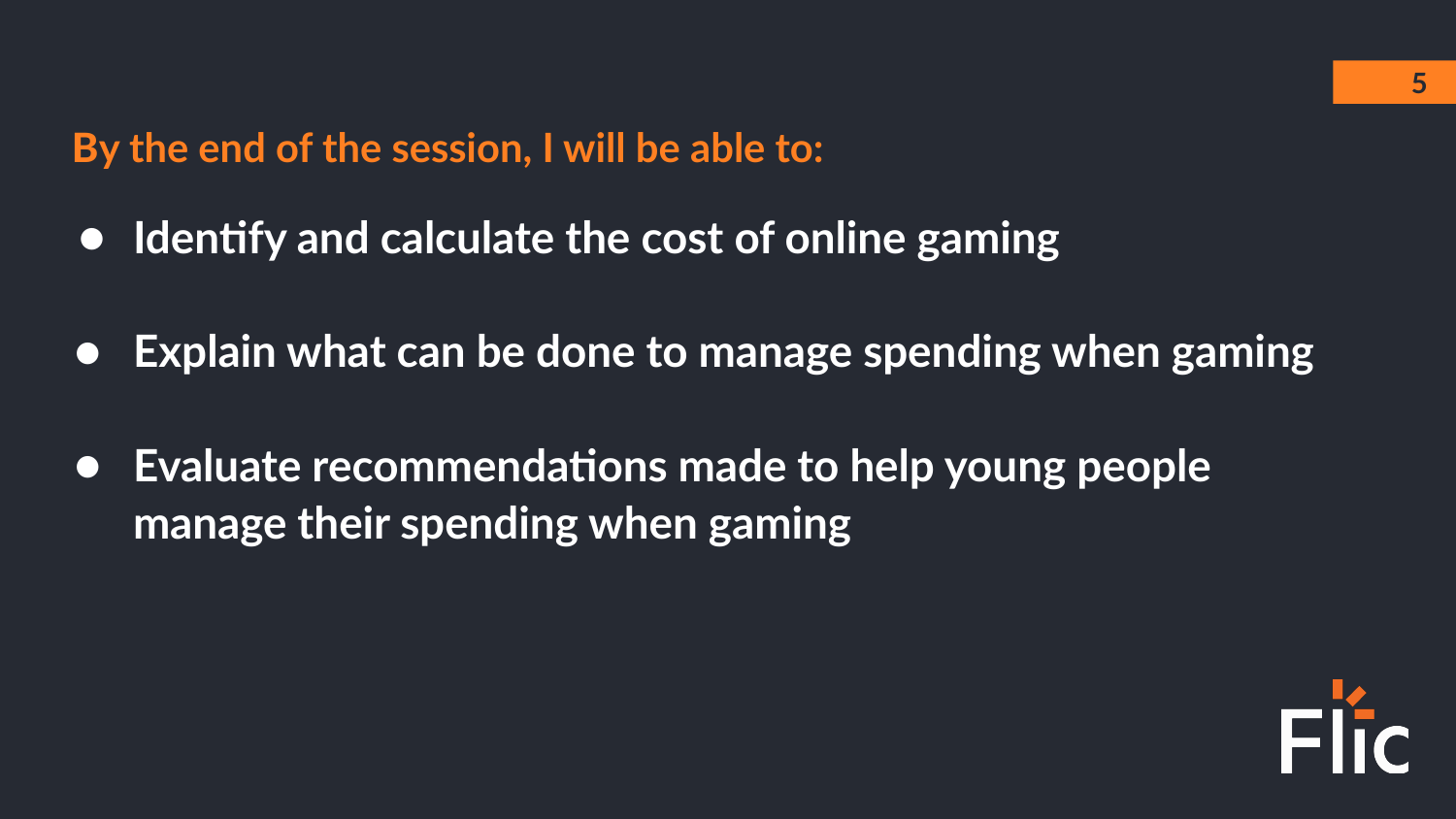

5
By the end of the session, I will be able to:

Identify and calculate the cost of online gaming

Explain what can be done to manage spending when gaming

Evaluate recommendations made to help young people manage their spending when gaming